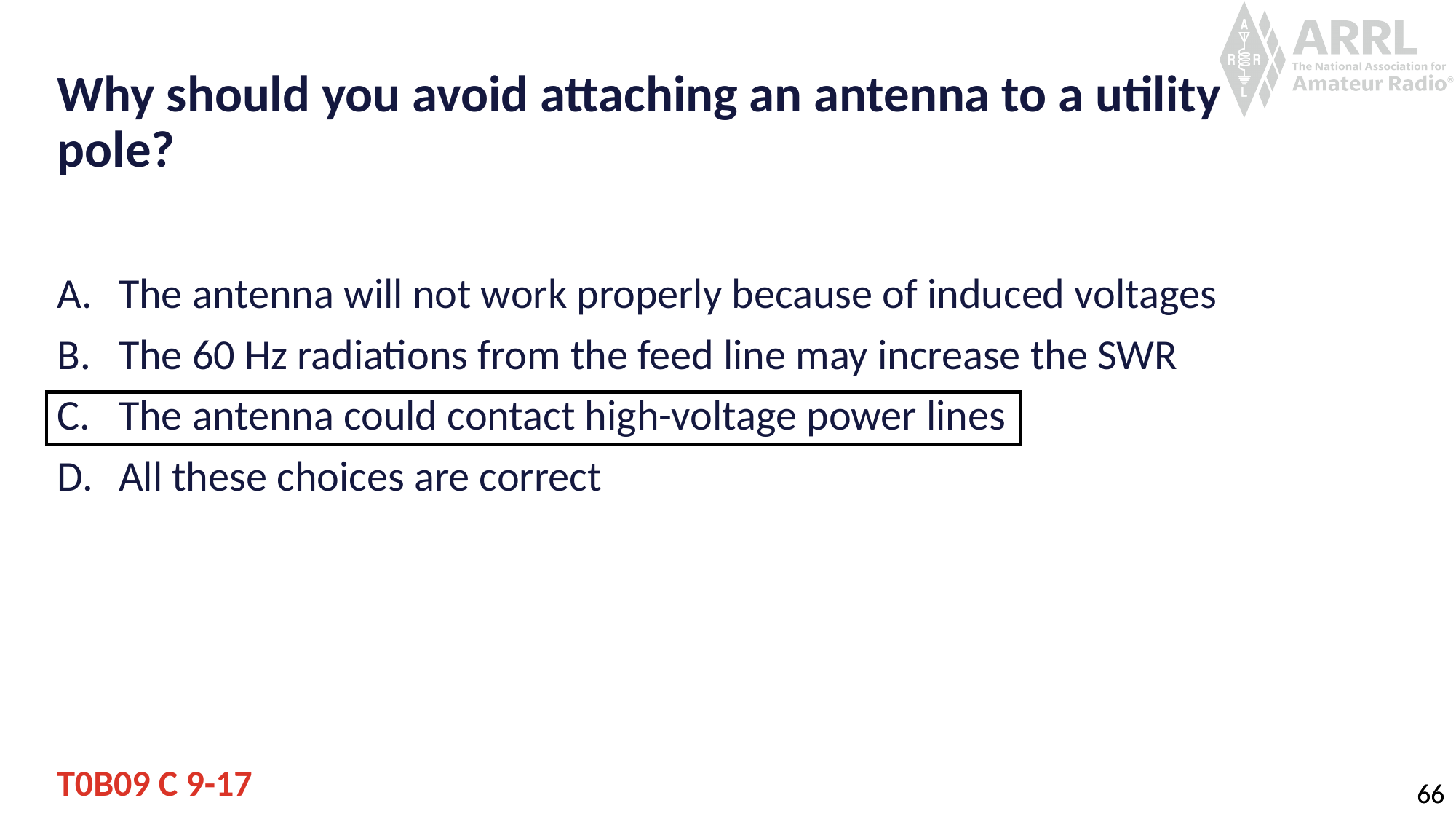

# Why should you avoid attaching an antenna to a utility pole?
The antenna will not work properly because of induced voltages
The 60 Hz radiations from the feed line may increase the SWR
The antenna could contact high-voltage power lines
All these choices are correct

T0B09 C 9-17